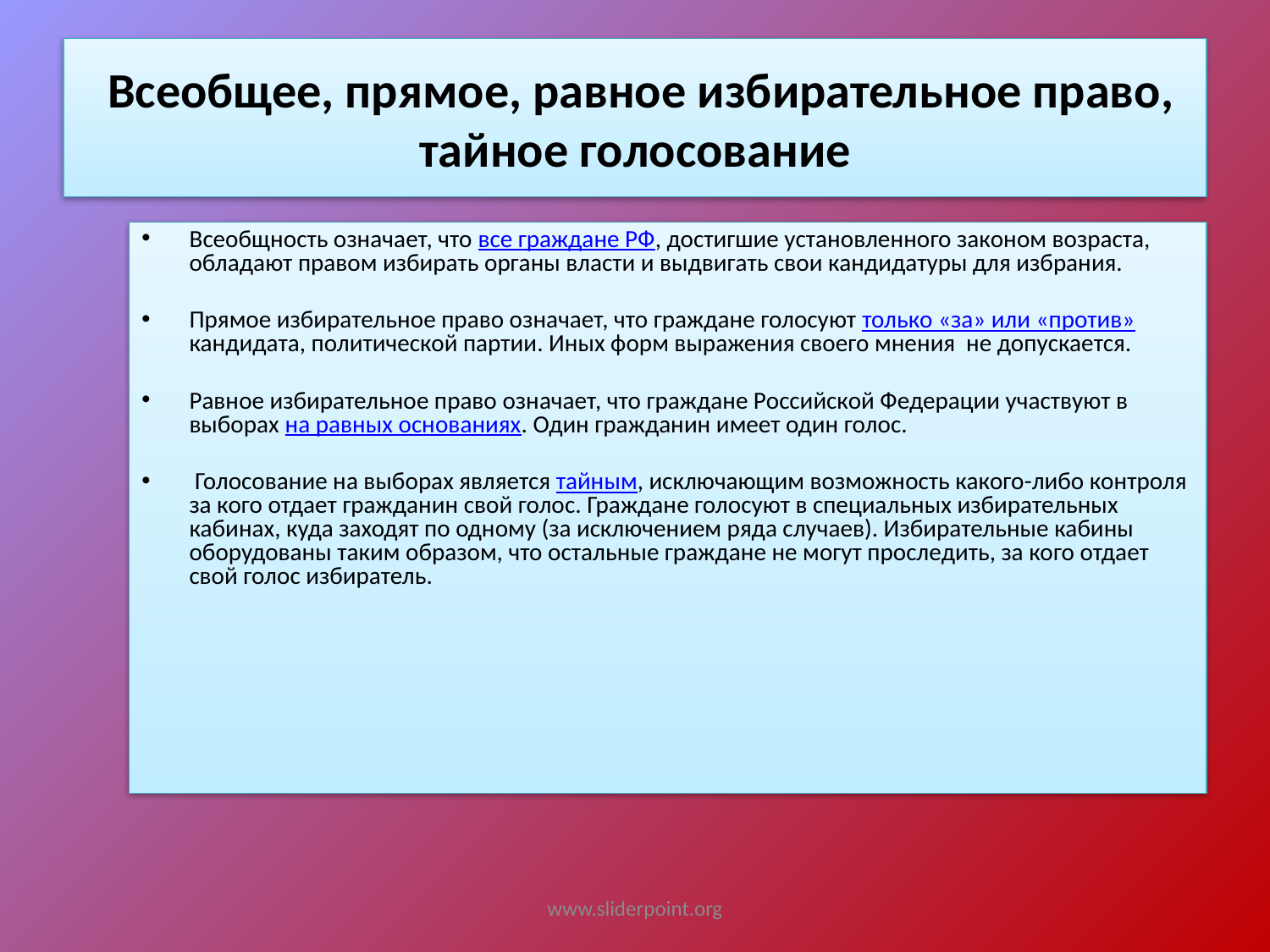

# Всеобщее, прямое, равное избирательное право, тайное голосование
Всеобщность означает, что все граждане РФ, достигшие установленного законом возраста, обладают правом избирать органы власти и выдвигать свои кандидатуры для избрания.

Прямое избирательное право означает, что граждане голосуют только «за» или «против» кандидата, политической партии. Иных форм выражения своего мнения  не допускается.

Равное избирательное право означает, что граждане Российской Федерации участвуют в выборах на равных основаниях. Один гражданин имеет один голос.

 Голосование на выборах является тайным, исключающим возможность какого-либо контроля за кого отдает гражданин свой голос. Граждане голосуют в специальных избирательных кабинах, куда заходят по одному (за исключением ряда случаев). Избирательные кабины оборудованы таким образом, что остальные граждане не могут проследить, за кого отдает свой голос избиратель.

www.sliderpoint.org